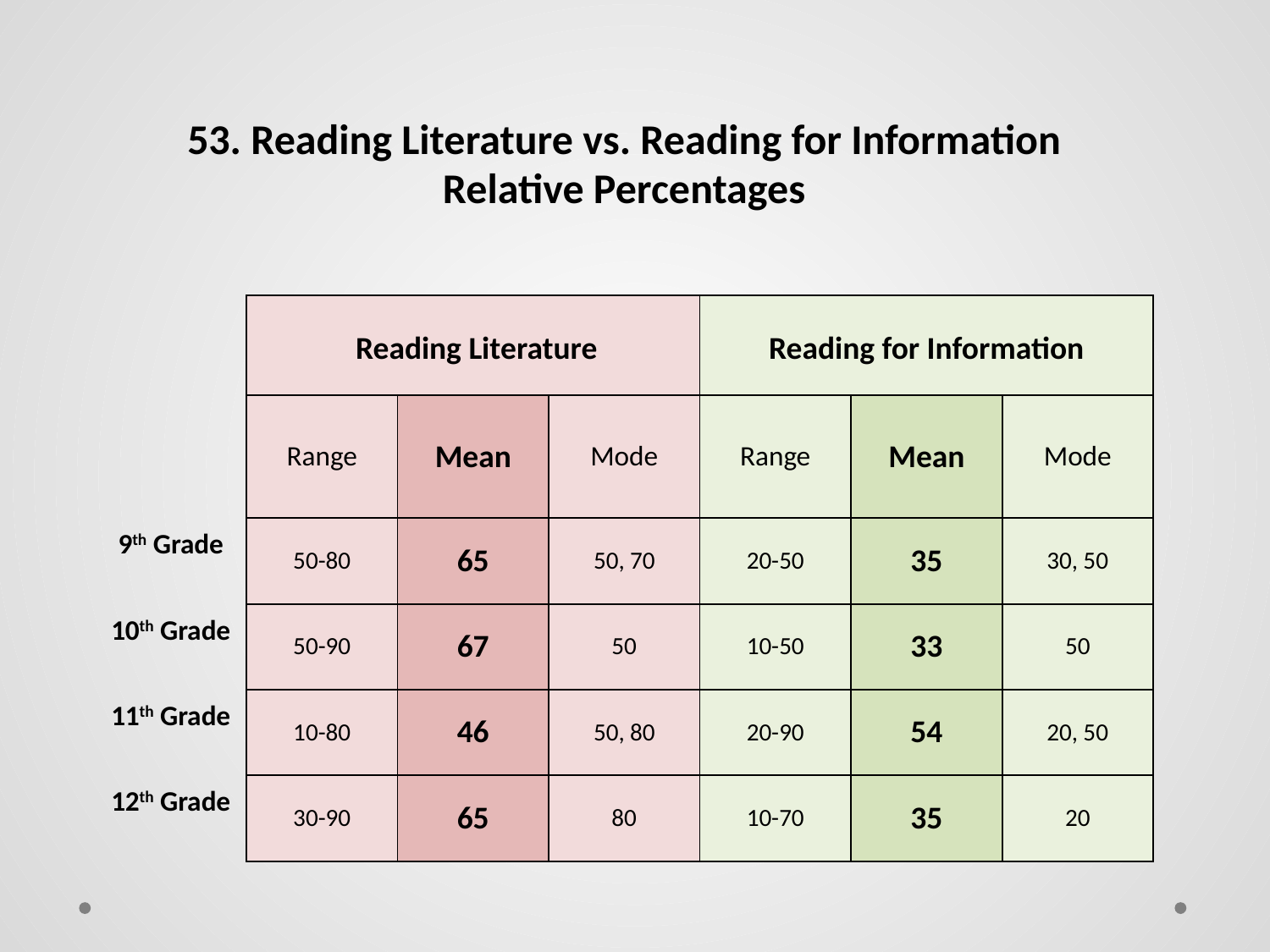

| 53. Reading Literature vs. Reading for Information Relative Percentages |  |  |  |  |  |  |
| --- | --- | --- | --- | --- | --- | --- |
|  | Reading Literature |  |  | Reading for Information |  |  |
|  | Range | Mean | Mode | Range | Mean | Mode |
| 9th Grade | 50-80 | 65 | 50, 70 | 20-50 | 35 | 30, 50 |
| 10th Grade | 50-90 | 67 | 50 | 10-50 | 33 | 50 |
| 11th Grade | 10-80 | 46 | 50, 80 | 20-90 | 54 | 20, 50 |
| 12th Grade | 30-90 | 65 | 80 | 10-70 | 35 | 20 |